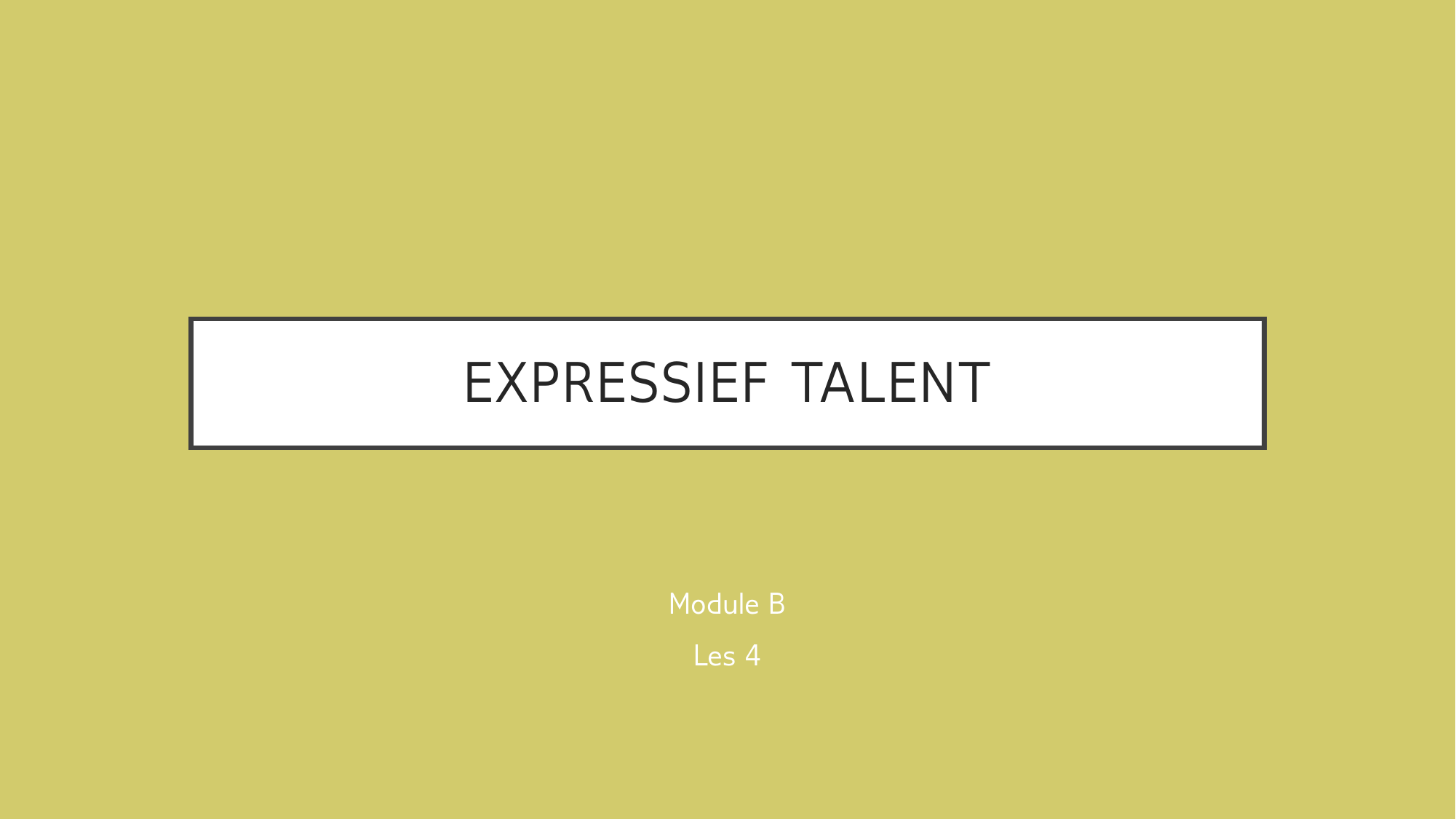

# Expressief talent
Module B
Les 4